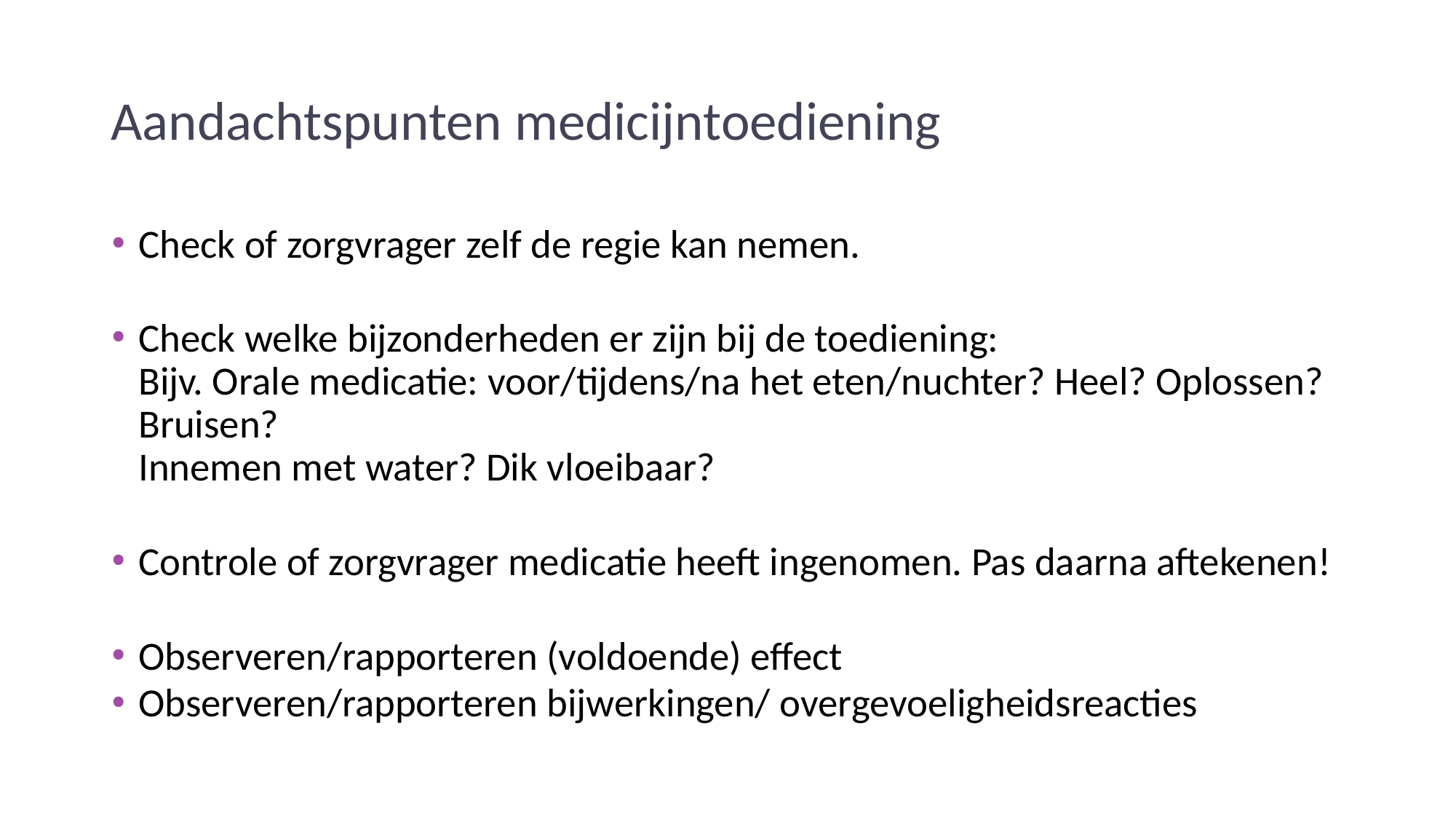

# Aandachtspunten medicijntoediening
Check of zorgvrager zelf de regie kan nemen.

Check welke bijzonderheden er zijn bij de toediening:
Bijv. Orale medicatie: voor/tijdens/na het eten/nuchter? Heel? Oplossen? Bruisen?
Innemen met water? Dik vloeibaar?

Controle of zorgvrager medicatie heeft ingenomen. Pas daarna aftekenen!

Observeren/rapporteren (voldoende) effect
Observeren/rapporteren bijwerkingen/ overgevoeligheidsreacties